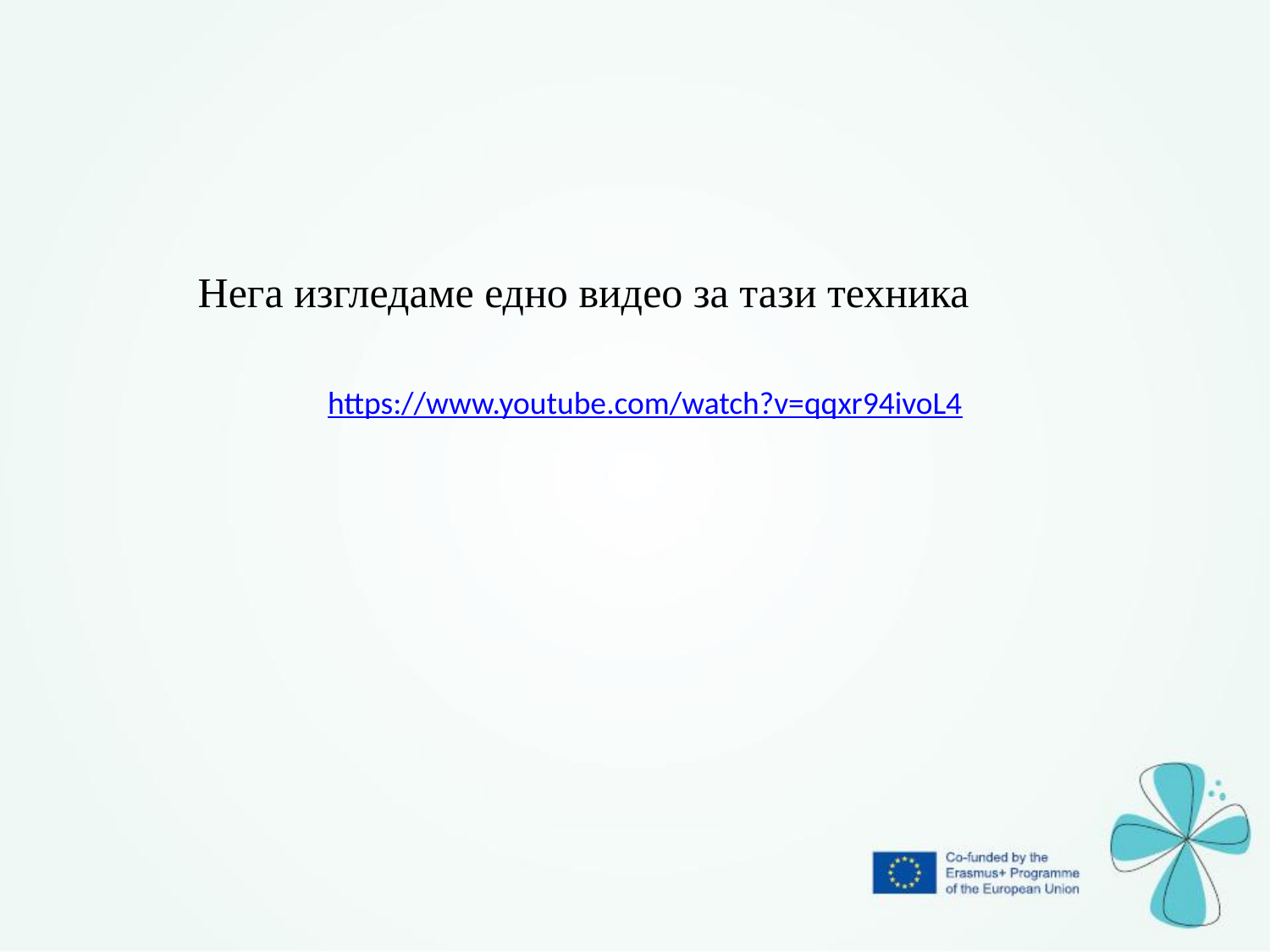

Нега изгледаме едно видео за тази техника
https://www.youtube.com/watch?v=qqxr94ivoL4